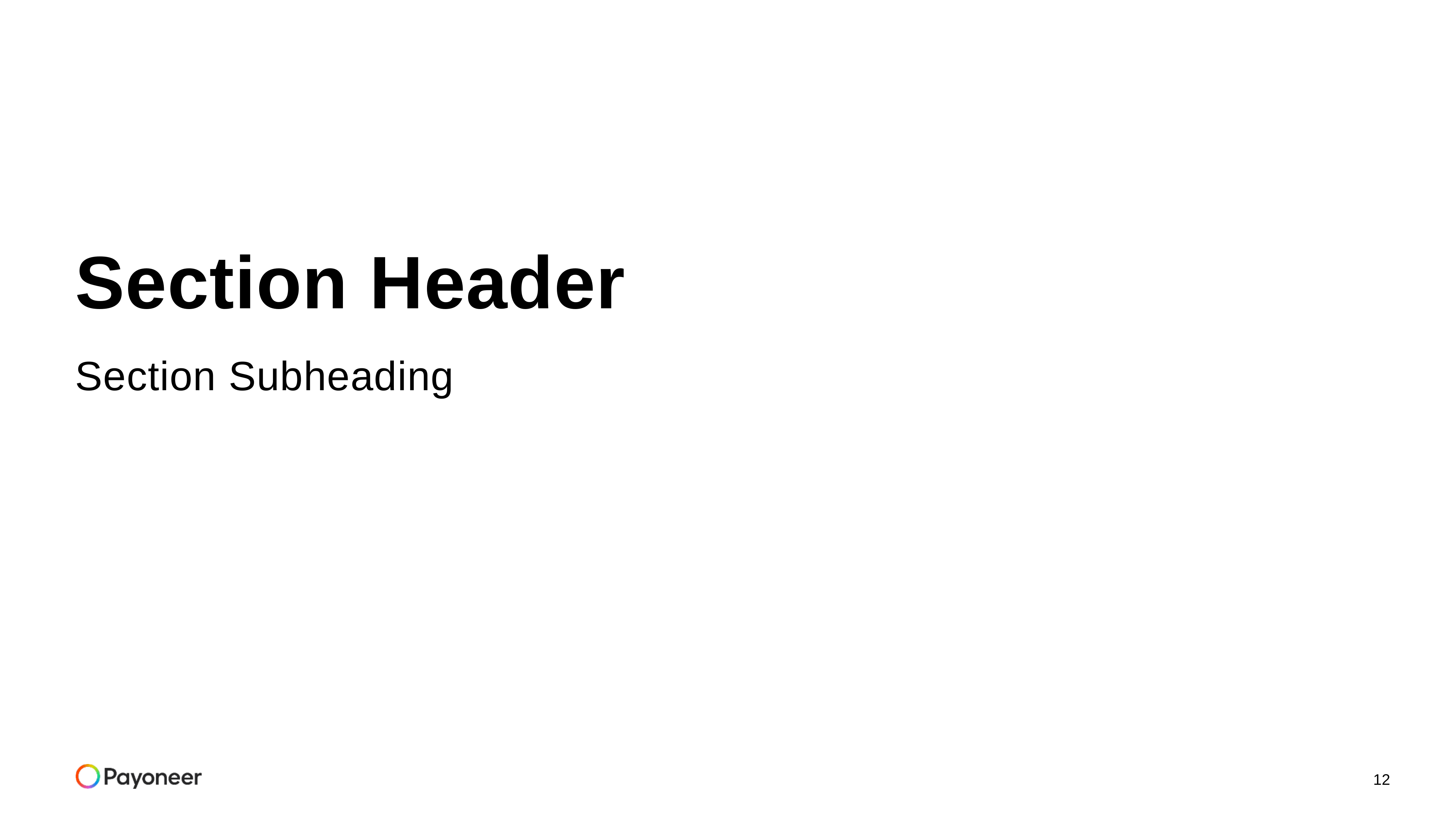

2
# Section Header
Section Subheading
12